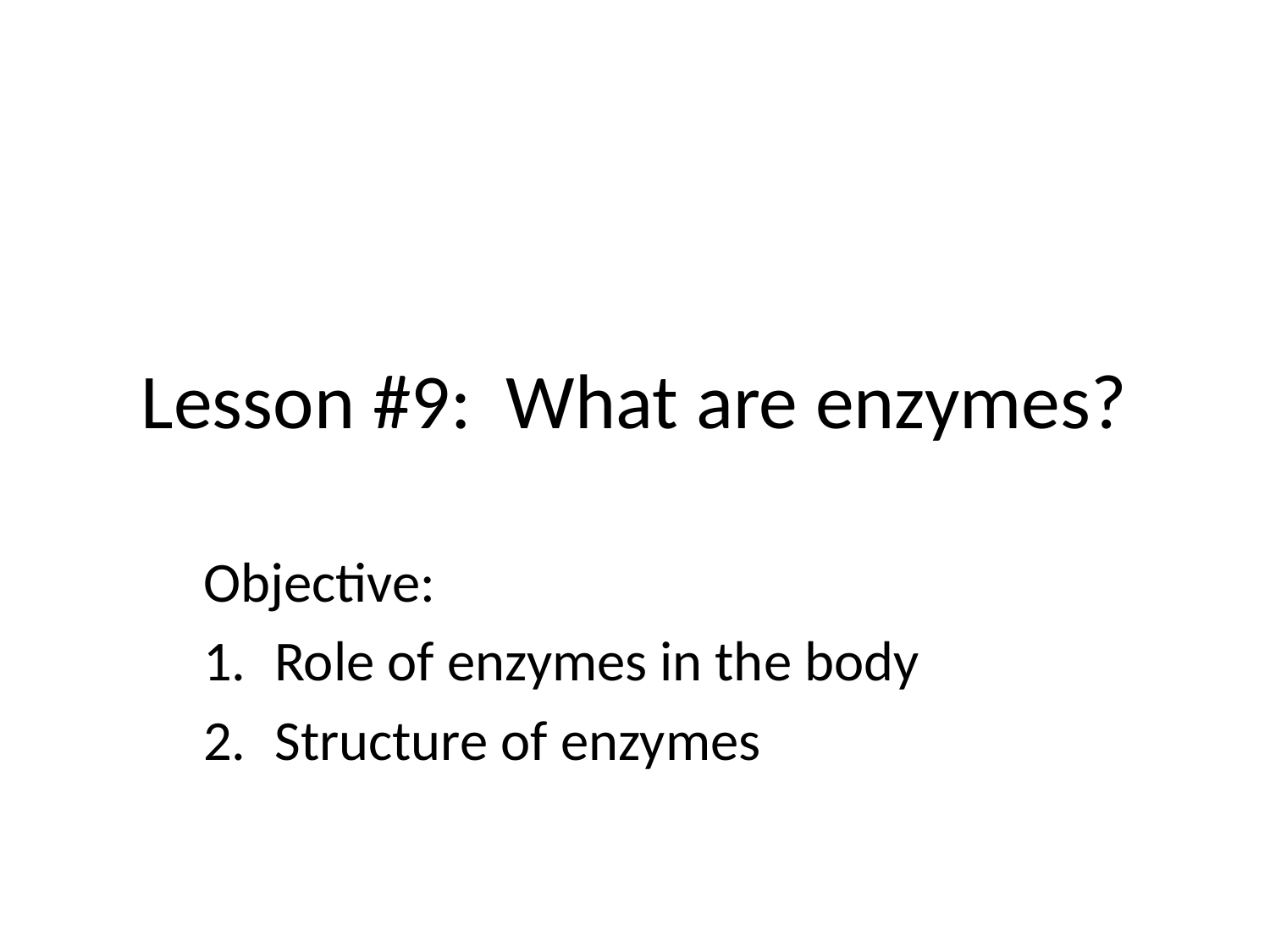

# Lesson #9:  What are enzymes?
Objective:
Role of enzymes in the body
Structure of enzymes